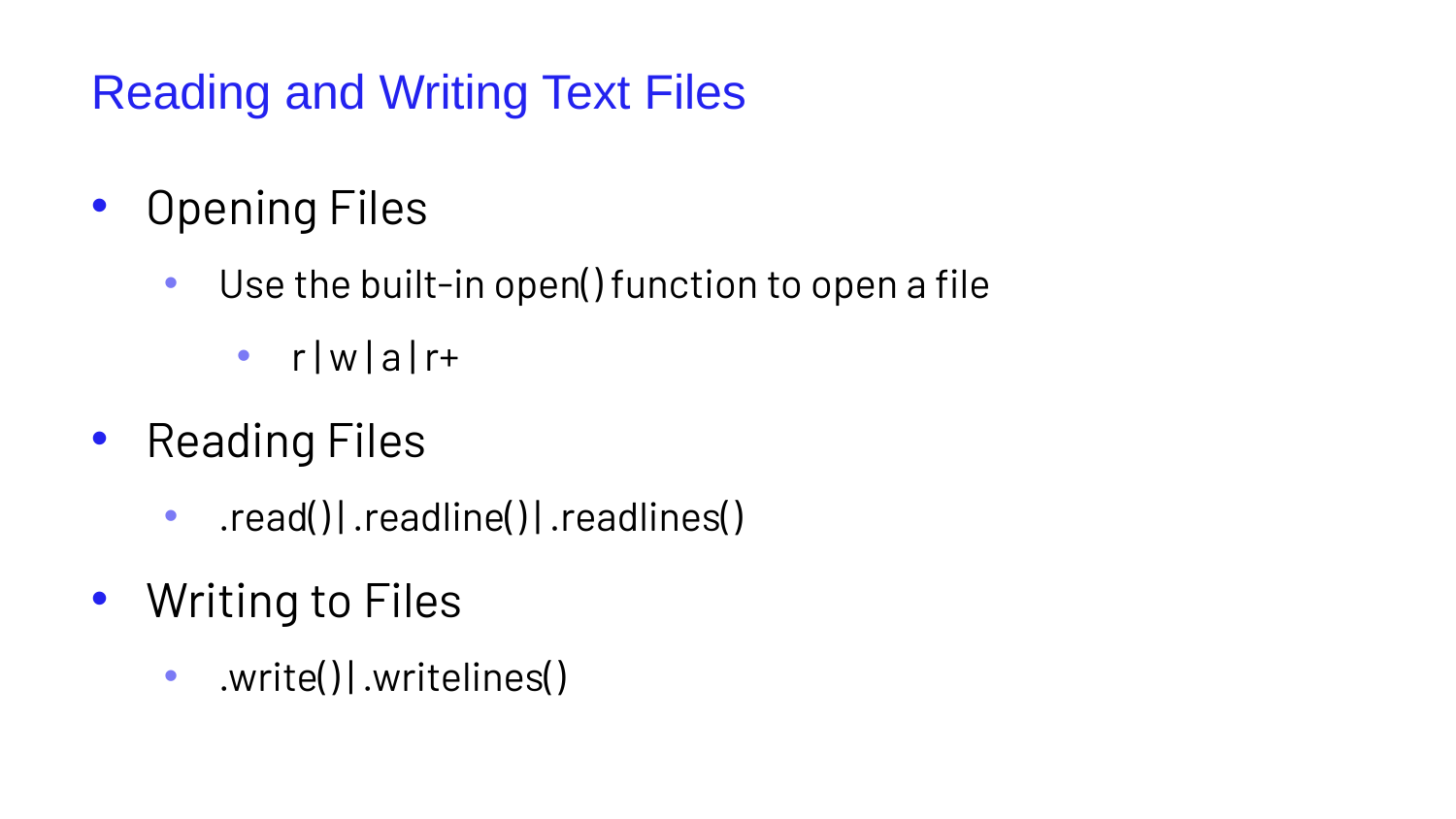

Reading and Writing Text Files
Opening Files
Use the built-in open() function to open a file
r | w | a | r+
Reading Files
.read() | .readline() | .readlines()
Writing to Files
.write() | .writelines()